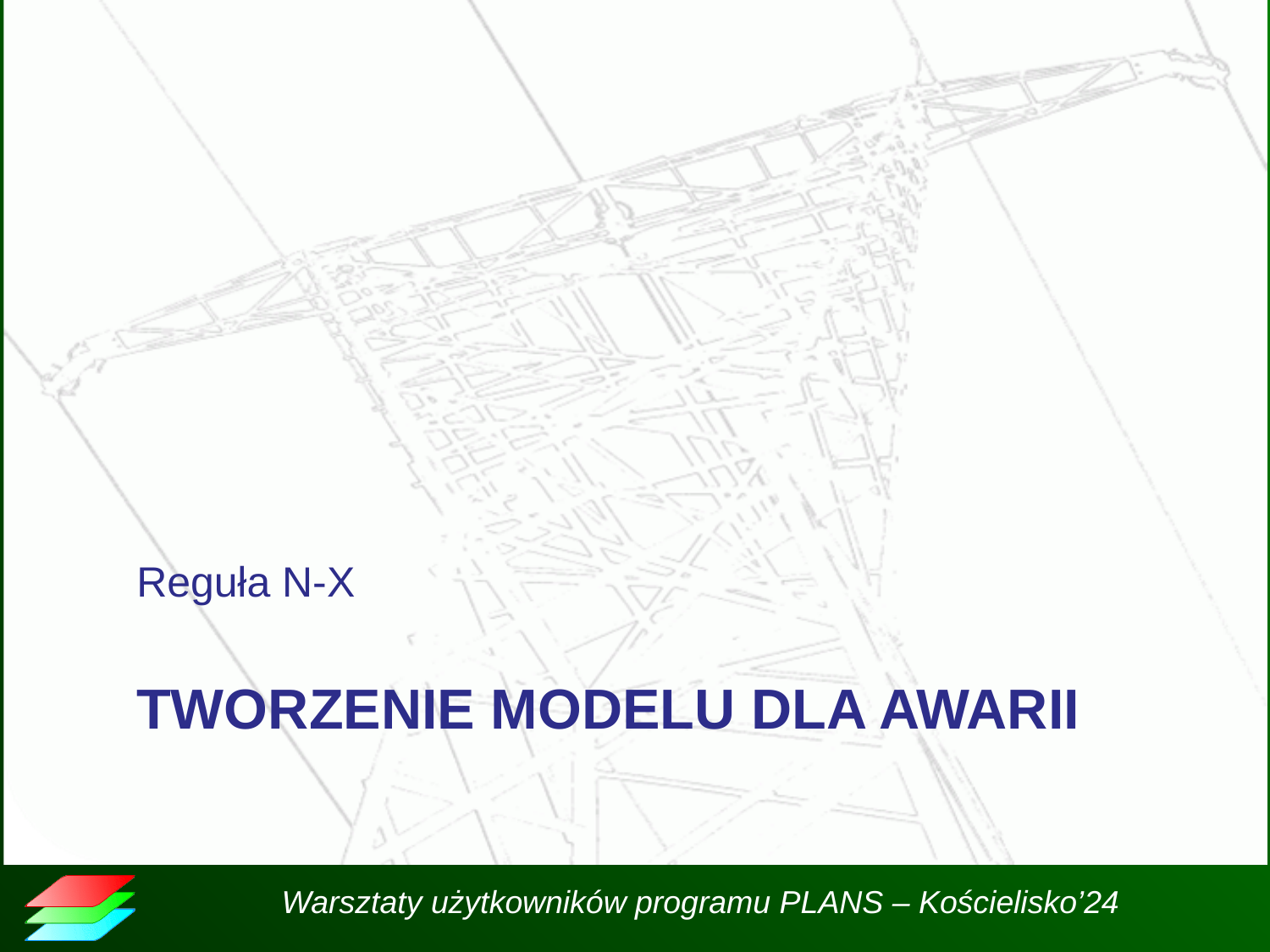

Reguła N-X
# Tworzenie modelu dla awarii